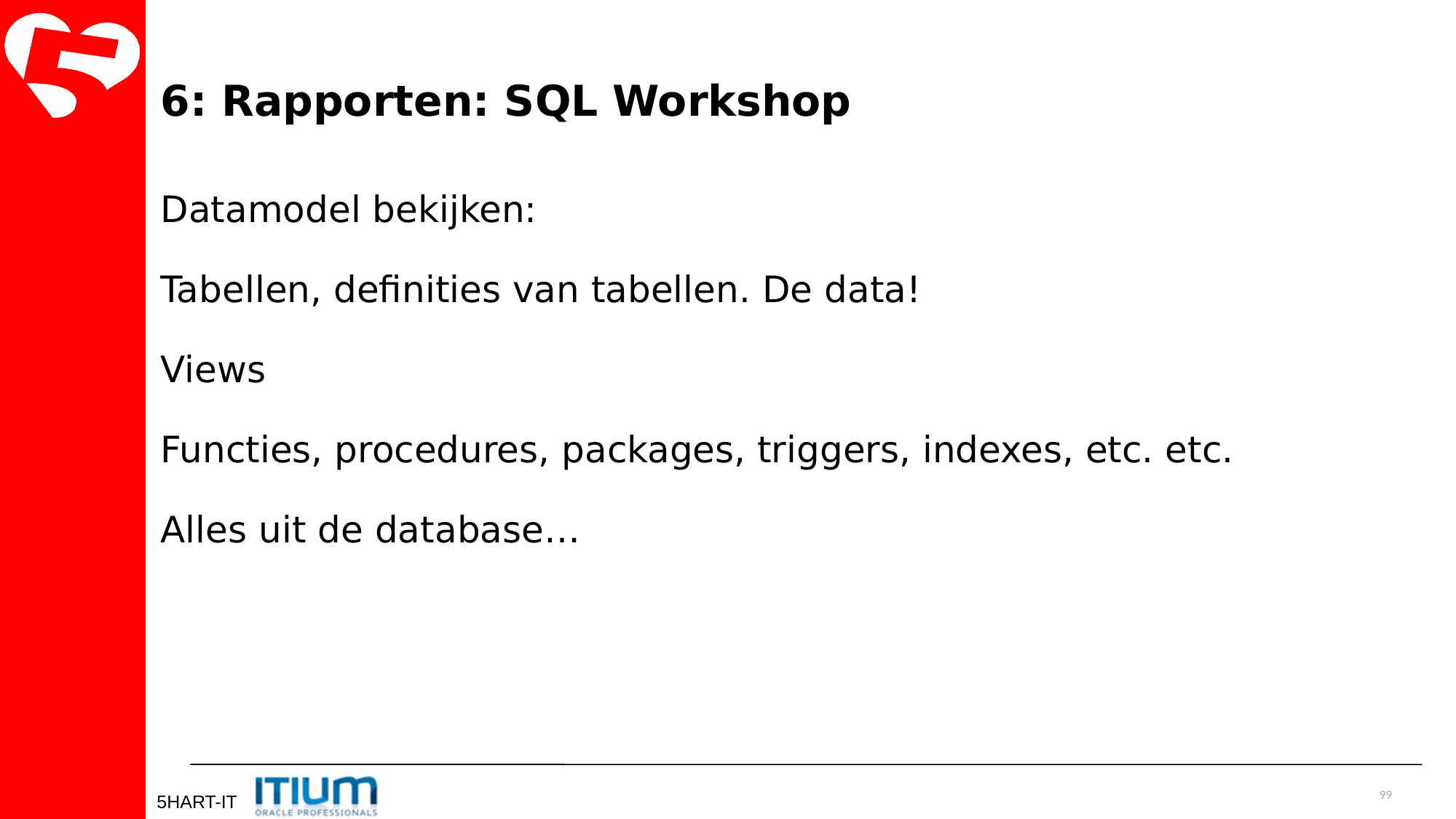

6: Rapporten: SQL Workshop
Datamodel bekijken:
Tabellen, definities van tabellen. De data!
Views
Functies, procedures, packages, triggers, indexes, etc. etc.
Alles uit de database…
99